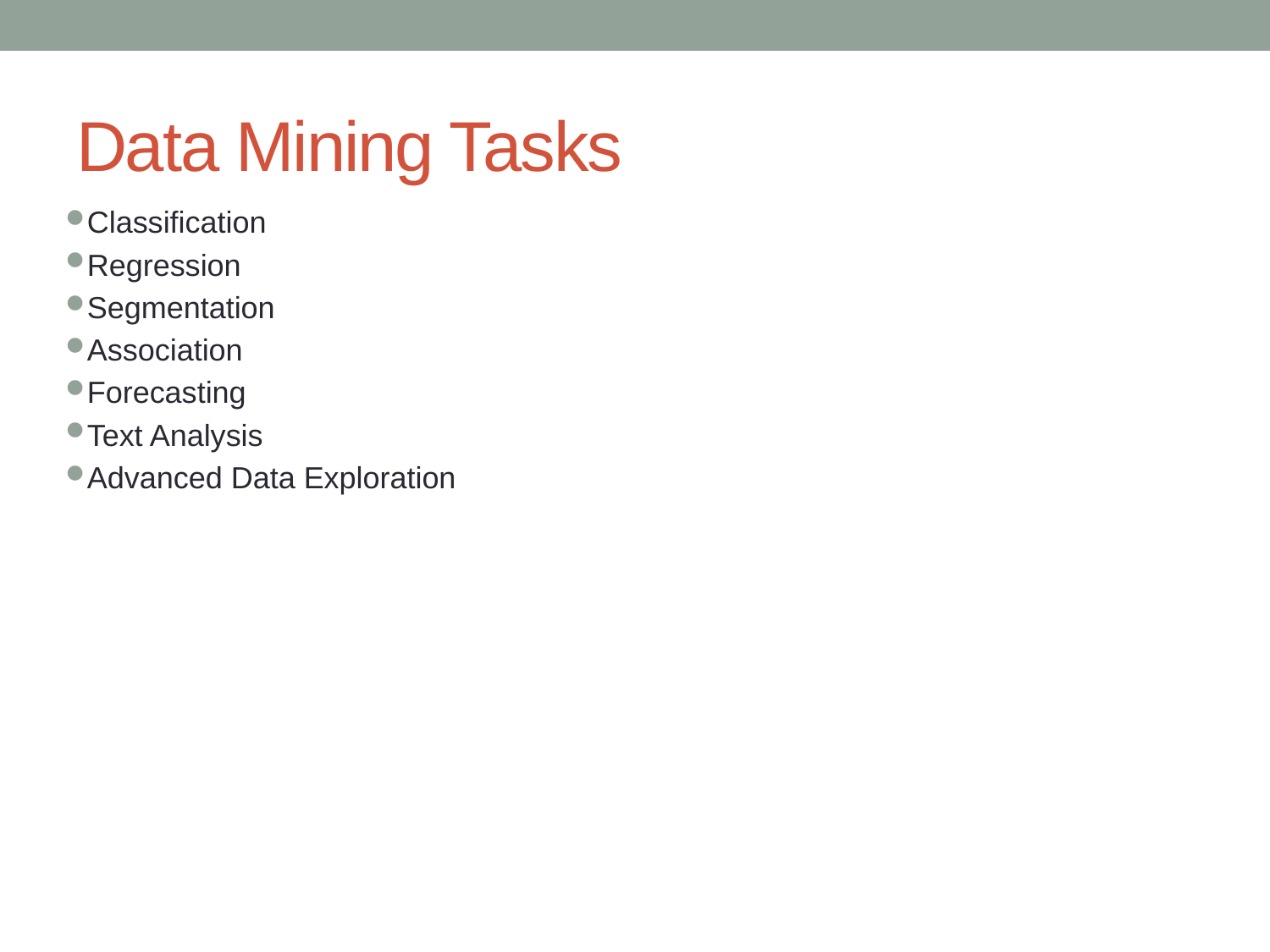

# Data Mining Tasks
Classification
Regression
Segmentation
Association
Forecasting
Text Analysis
Advanced Data Exploration